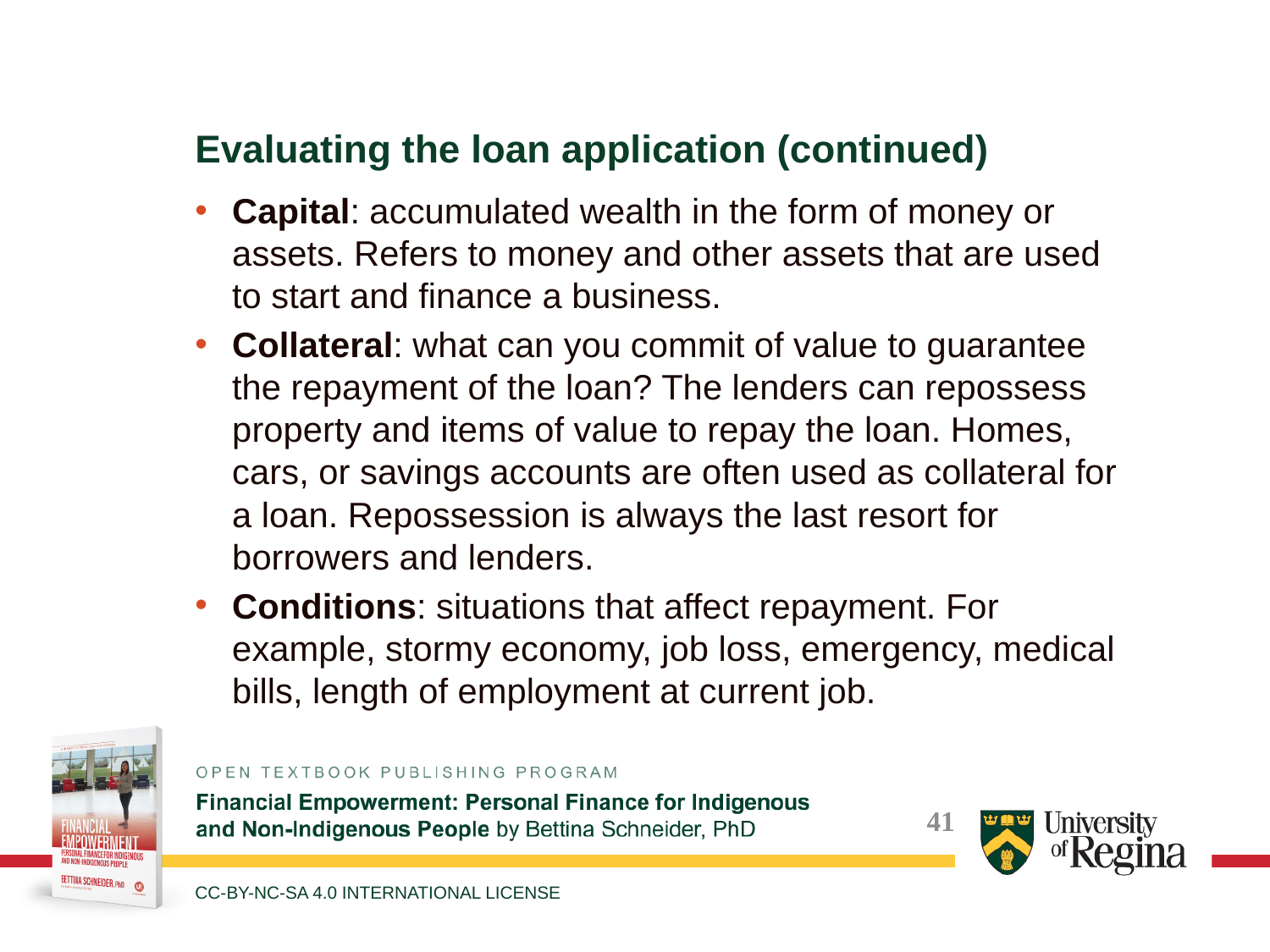

Evaluating the loan application (continued)
Capital: accumulated wealth in the form of money or assets. Refers to money and other assets that are used to start and finance a business.
Collateral: what can you commit of value to guarantee the repayment of the loan? The lenders can repossess property and items of value to repay the loan. Homes, cars, or savings accounts are often used as collateral for a loan. Repossession is always the last resort for borrowers and lenders.
Conditions: situations that affect repayment. For example, stormy economy, job loss, emergency, medical bills, length of employment at current job.
CC-BY-NC-SA 4.0 INTERNATIONAL LICENSE